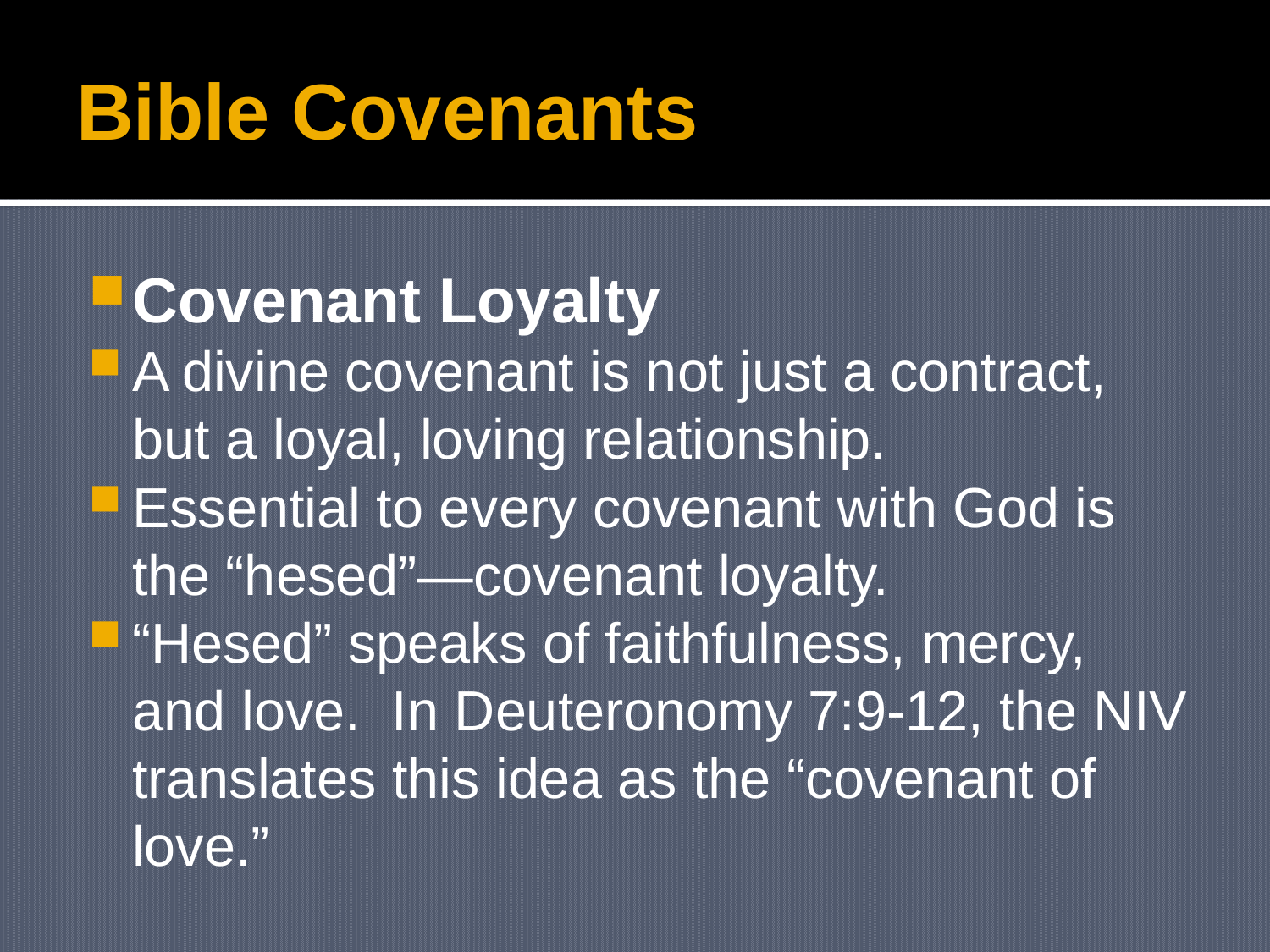

# Bible Covenants
Covenant Loyalty
A divine covenant is not just a contract, but a loyal, loving relationship.
Essential to every covenant with God is the “hesed”—covenant loyalty.
“Hesed” speaks of faithfulness, mercy, and love.  In Deuteronomy 7:9-12, the NIV translates this idea as the “covenant of love.”